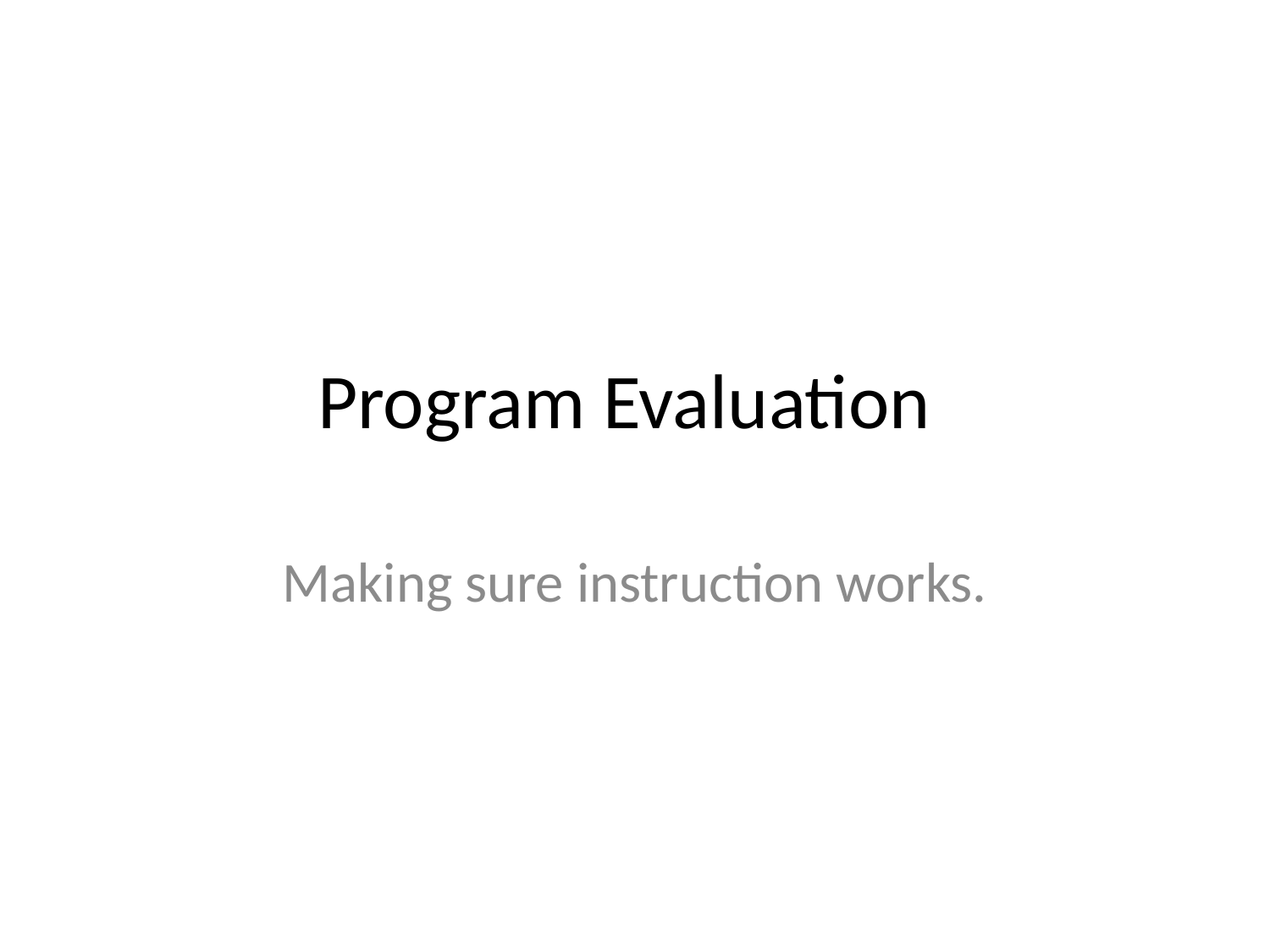

# Program Evaluation
Making sure instruction works.